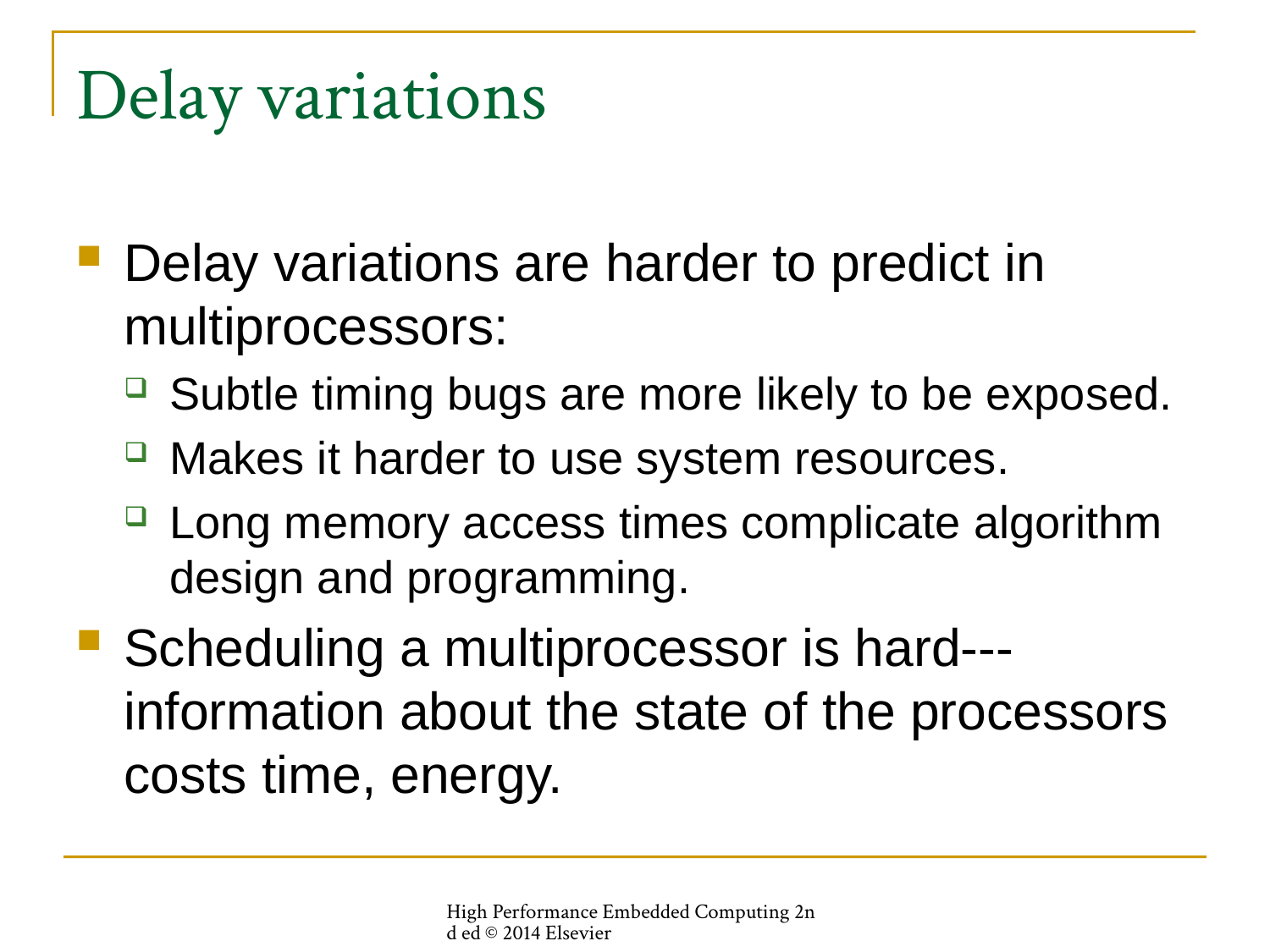

# Delay variations
Delay variations are harder to predict in multiprocessors:
Subtle timing bugs are more likely to be exposed.
Makes it harder to use system resources.
Long memory access times complicate algorithm design and programming.
Scheduling a multiprocessor is hard---information about the state of the processors costs time, energy.
High Performance Embedded Computing 2nd ed © 2014 Elsevier